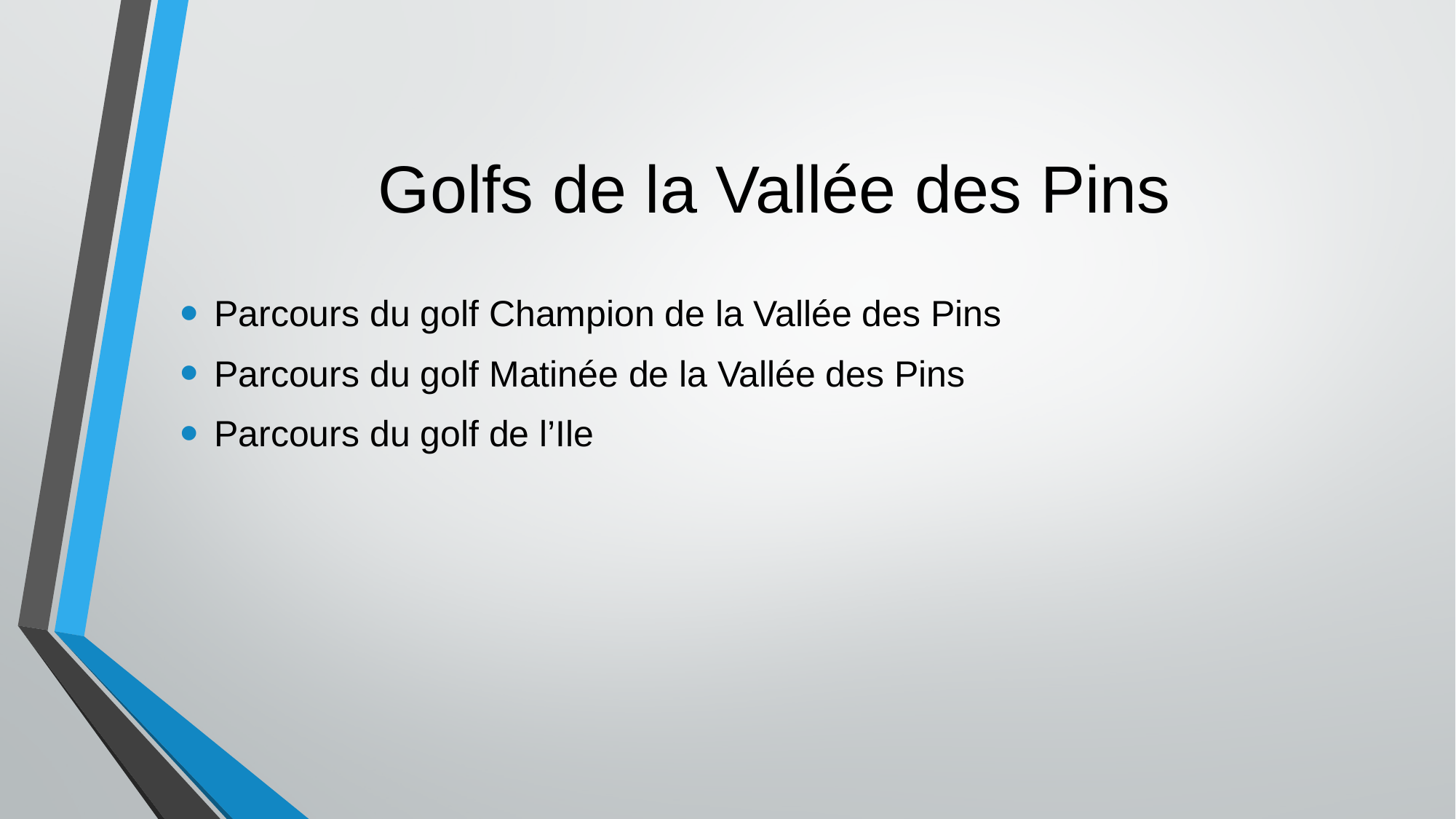

# Golfs de la Vallée des Pins
Parcours du golf Champion de la Vallée des Pins
Parcours du golf Matinée de la Vallée des Pins
Parcours du golf de l’Ile